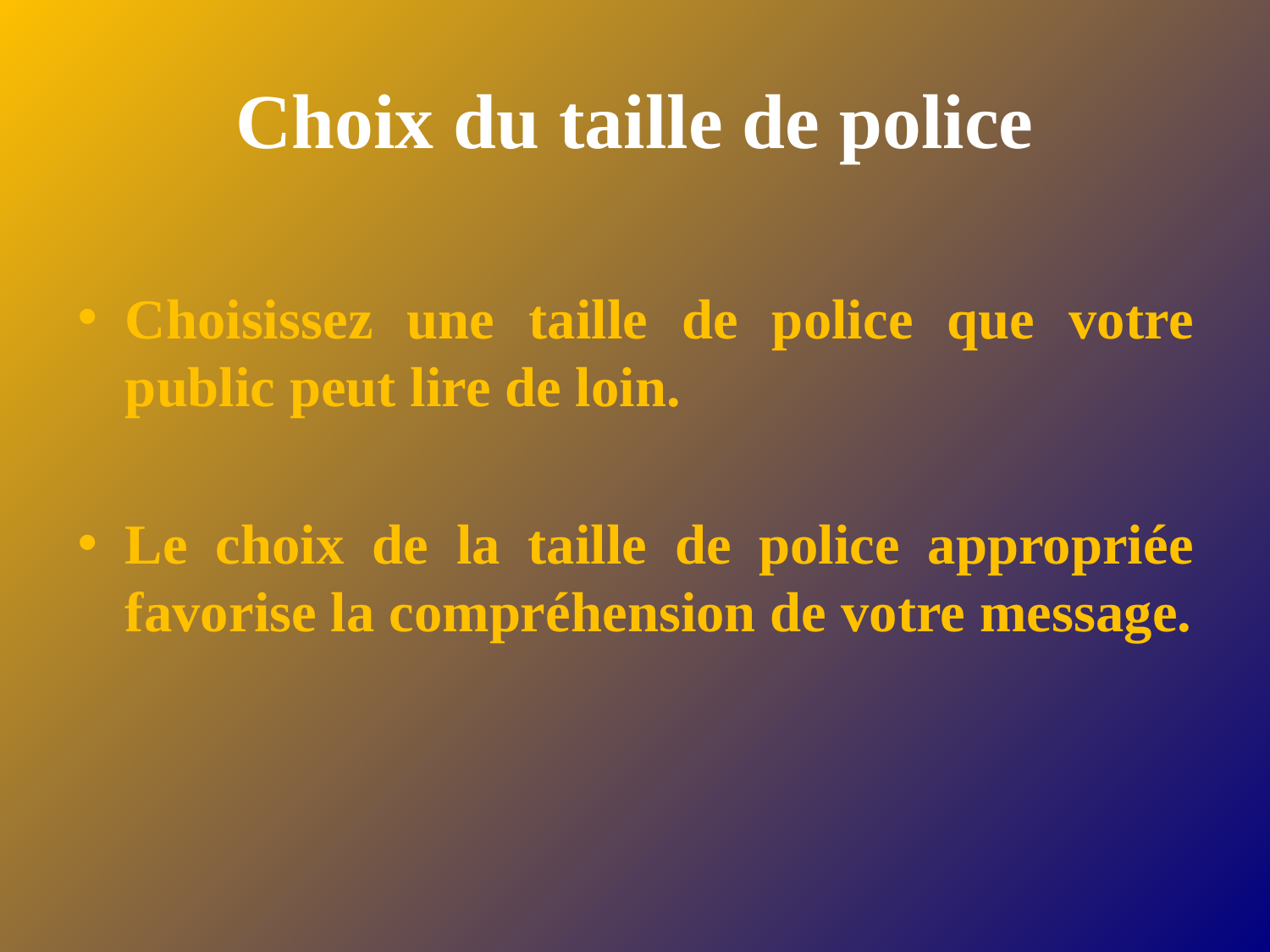

# Choix du taille de police
Choisissez une taille de police que votre public peut lire de loin.

Le choix de la taille de police appropriée favorise la compréhension de votre message.